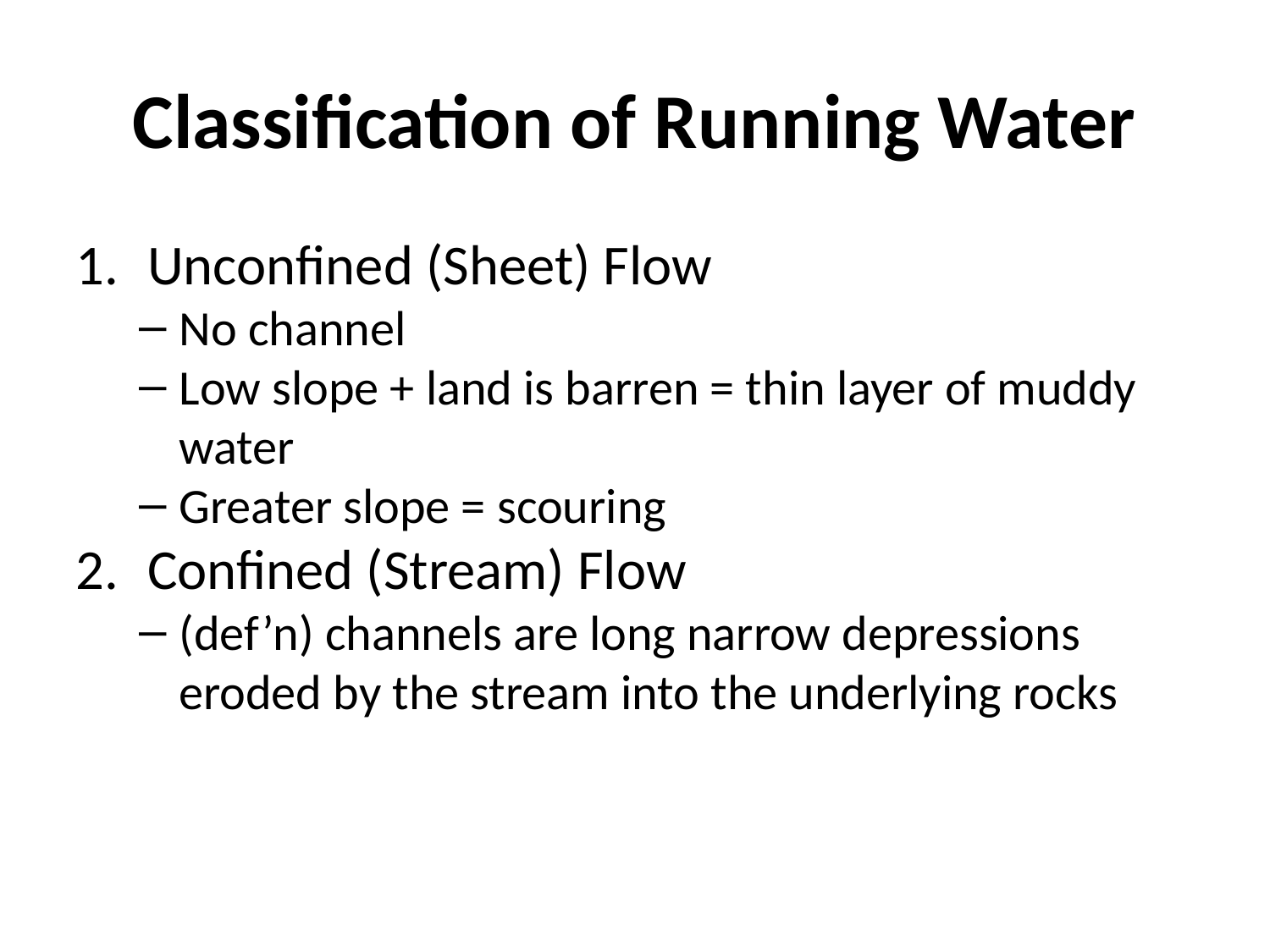

Classification of Running Water
Unconfined (Sheet) Flow
No channel
Low slope + land is barren = thin layer of muddy water
Greater slope = scouring
Confined (Stream) Flow
(def’n) channels are long narrow depressions eroded by the stream into the underlying rocks